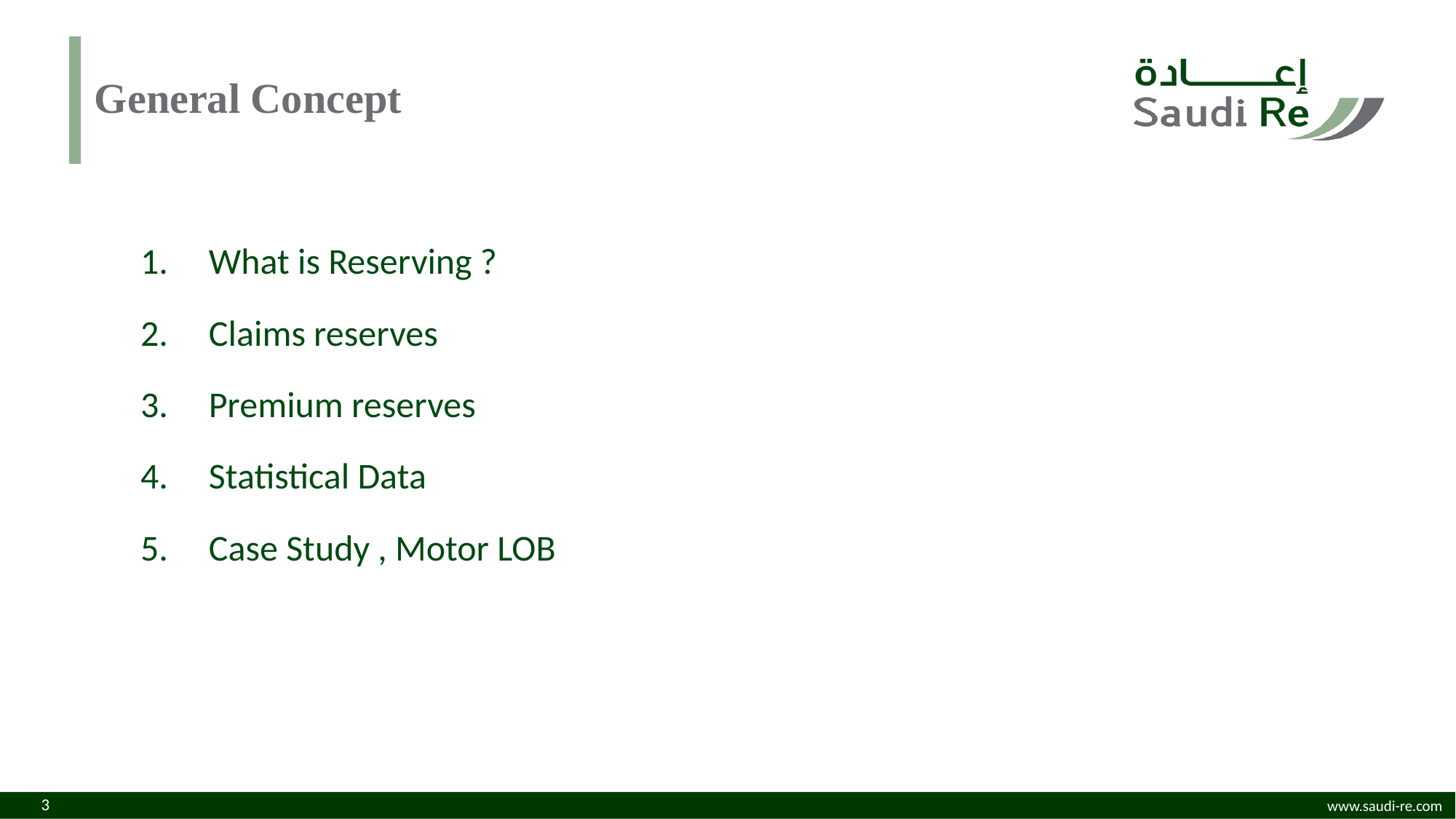

# General Concept
What is Reserving ?
Claims reserves
Premium reserves
Statistical Data
Case Study , Motor LOB